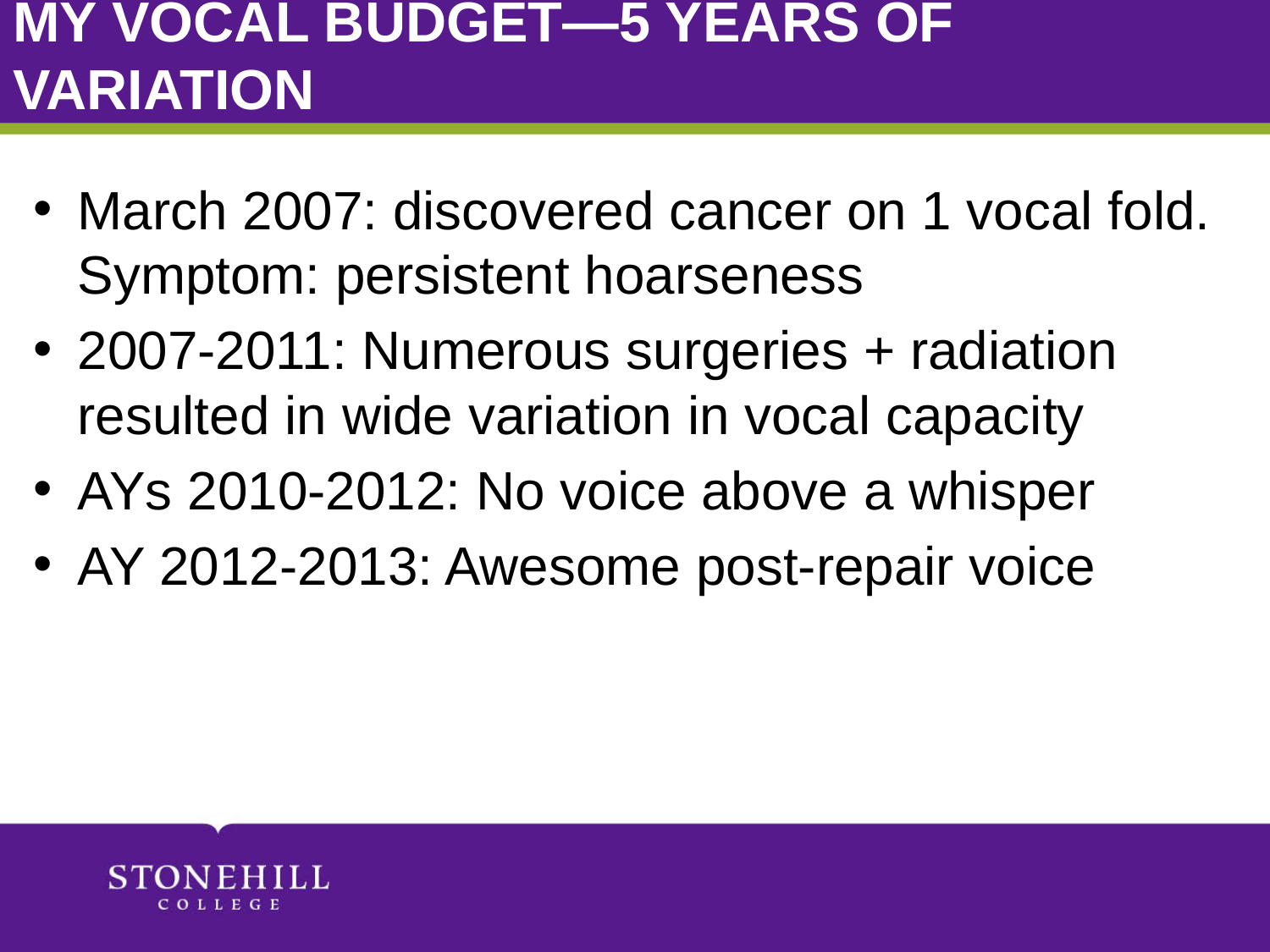

# My vocal budget—5 years of variation
March 2007: discovered cancer on 1 vocal fold. Symptom: persistent hoarseness
2007-2011: Numerous surgeries + radiation resulted in wide variation in vocal capacity
AYs 2010-2012: No voice above a whisper
AY 2012-2013: Awesome post-repair voice